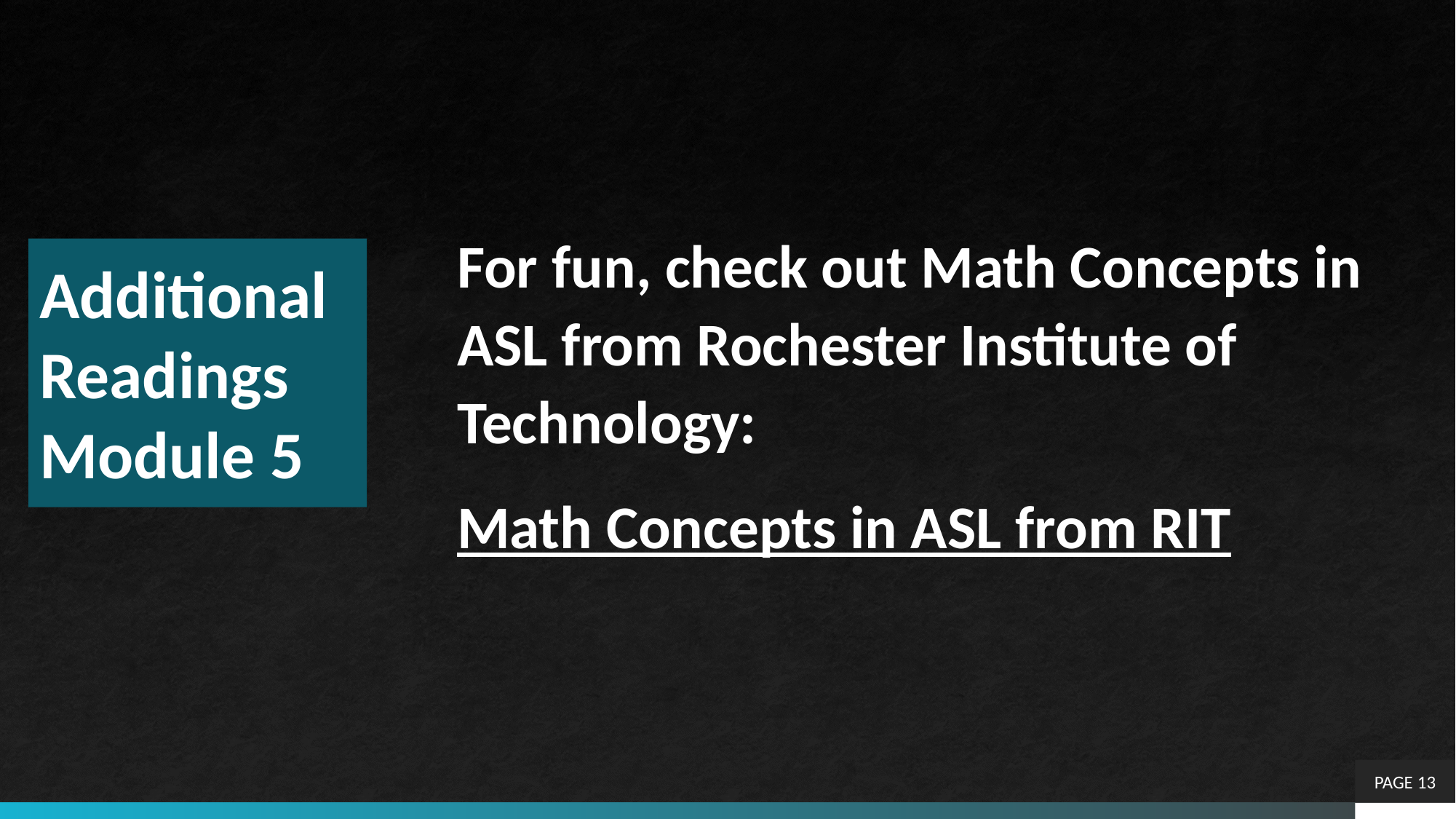

For fun, check out Math Concepts in ASL from Rochester Institute of Technology:
Math Concepts in ASL from RIT
# Additional Readings Module 5
PAGE 13